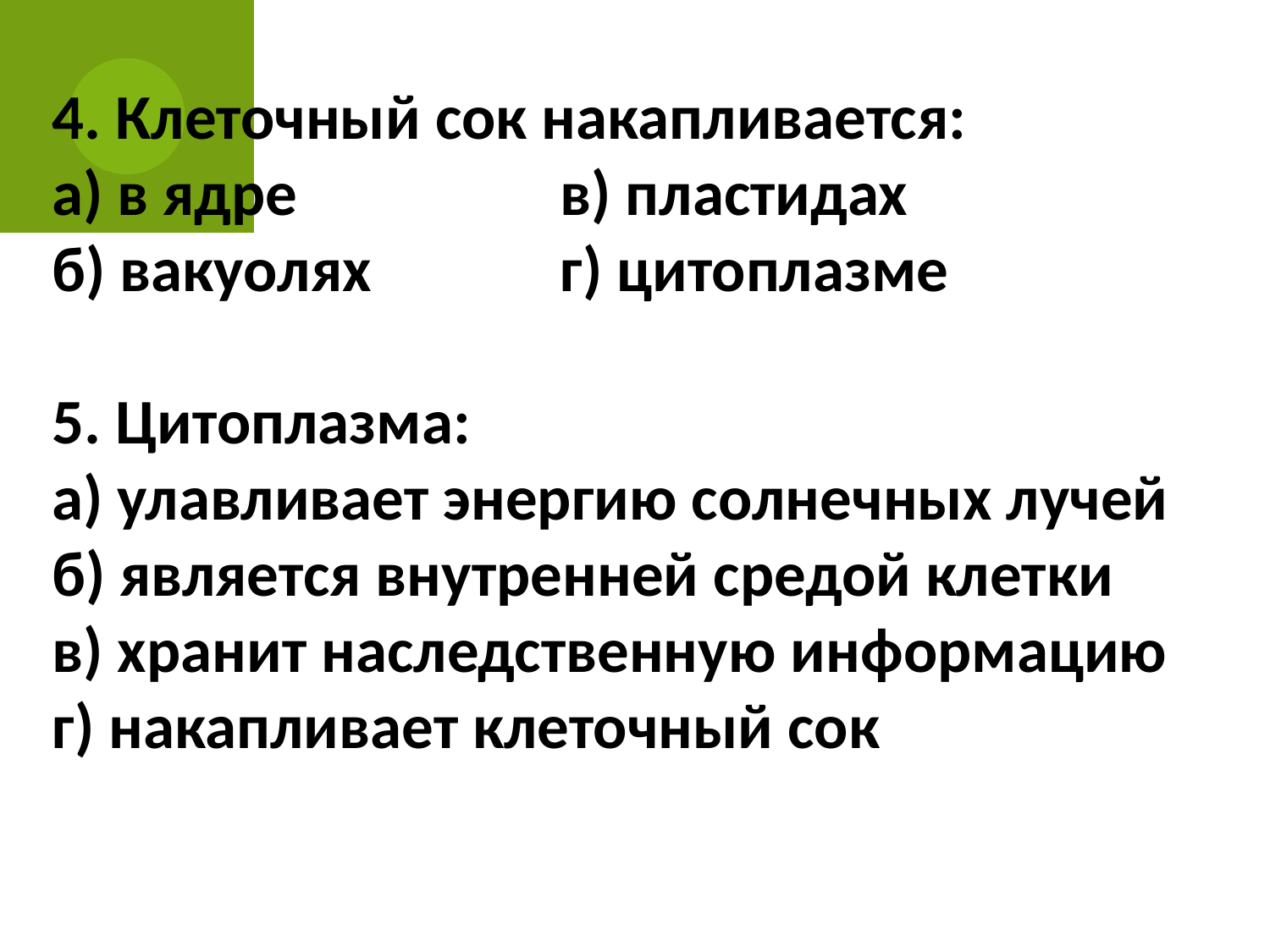

4. Клеточный сок накапливается:
а) в ядре			в) пластидах
б) вакуолях		г) цитоплазме

5. Цитоплазма:
а) улавливает энергию солнечных лучей
б) является внутренней средой клетки
в) хранит наследственную информацию
г) накапливает клеточный сок